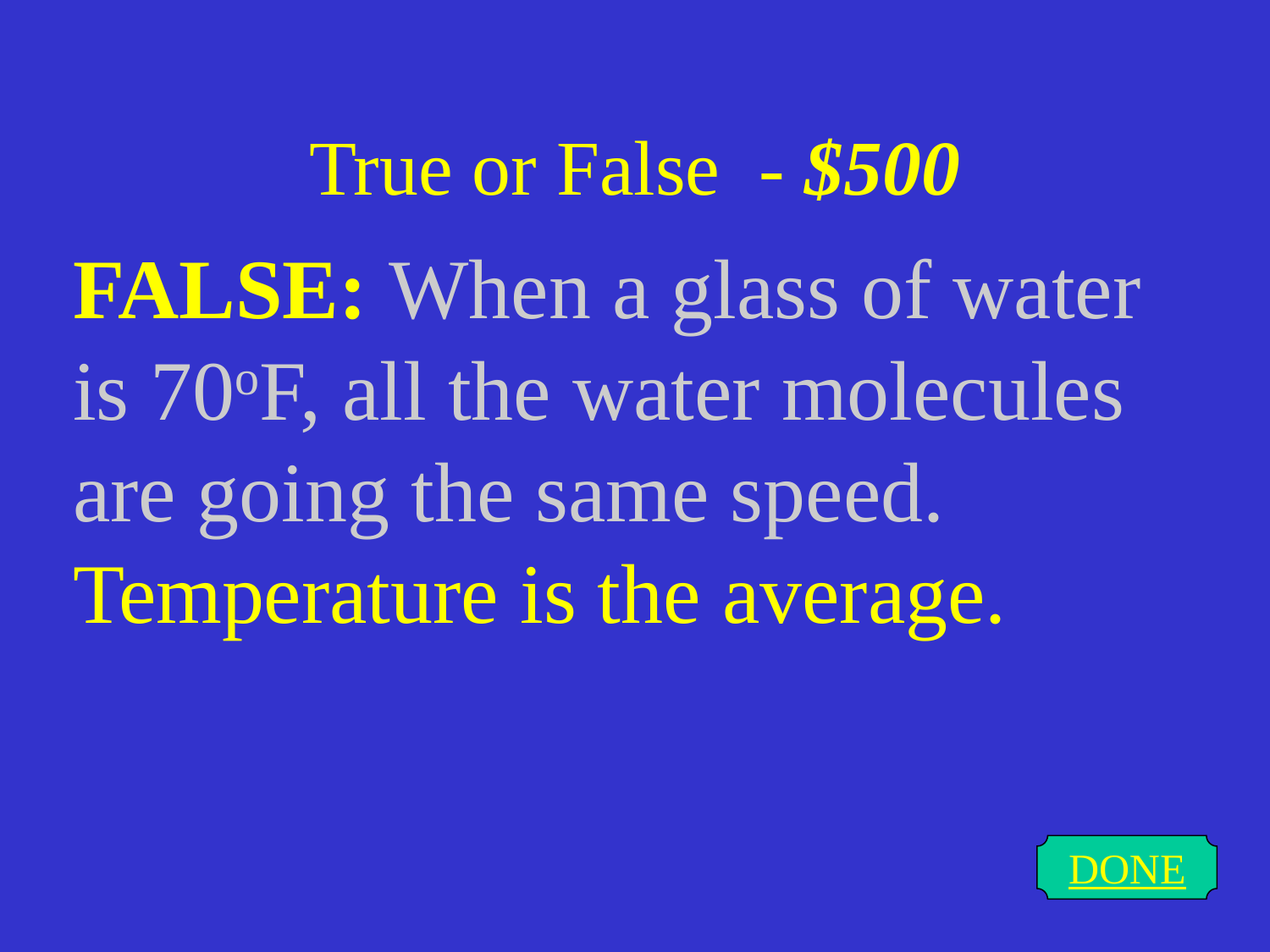

# True or False  - $500
FALSE: When a glass of water is 70oF, all the water molecules are going the same speed. Temperature is the average.

DONE